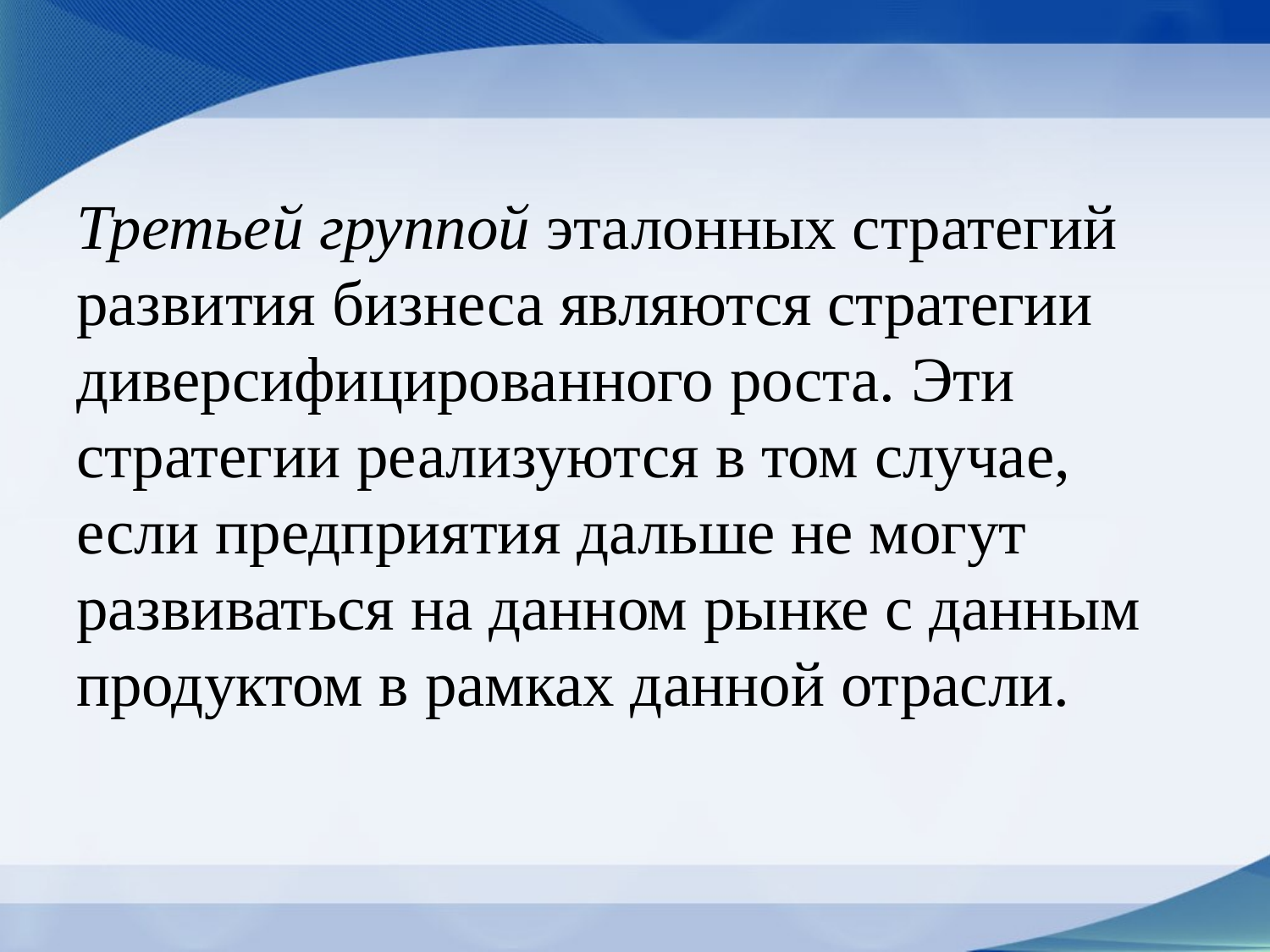

# Третьей группой эталонных стратегий развития бизнеса являются стратегии диверсифицированного роста. Эти стратегии реализуются в том случае, если предприятия дальше не могут развиваться на данном рынке с данным продуктом в рамках данной отрасли.